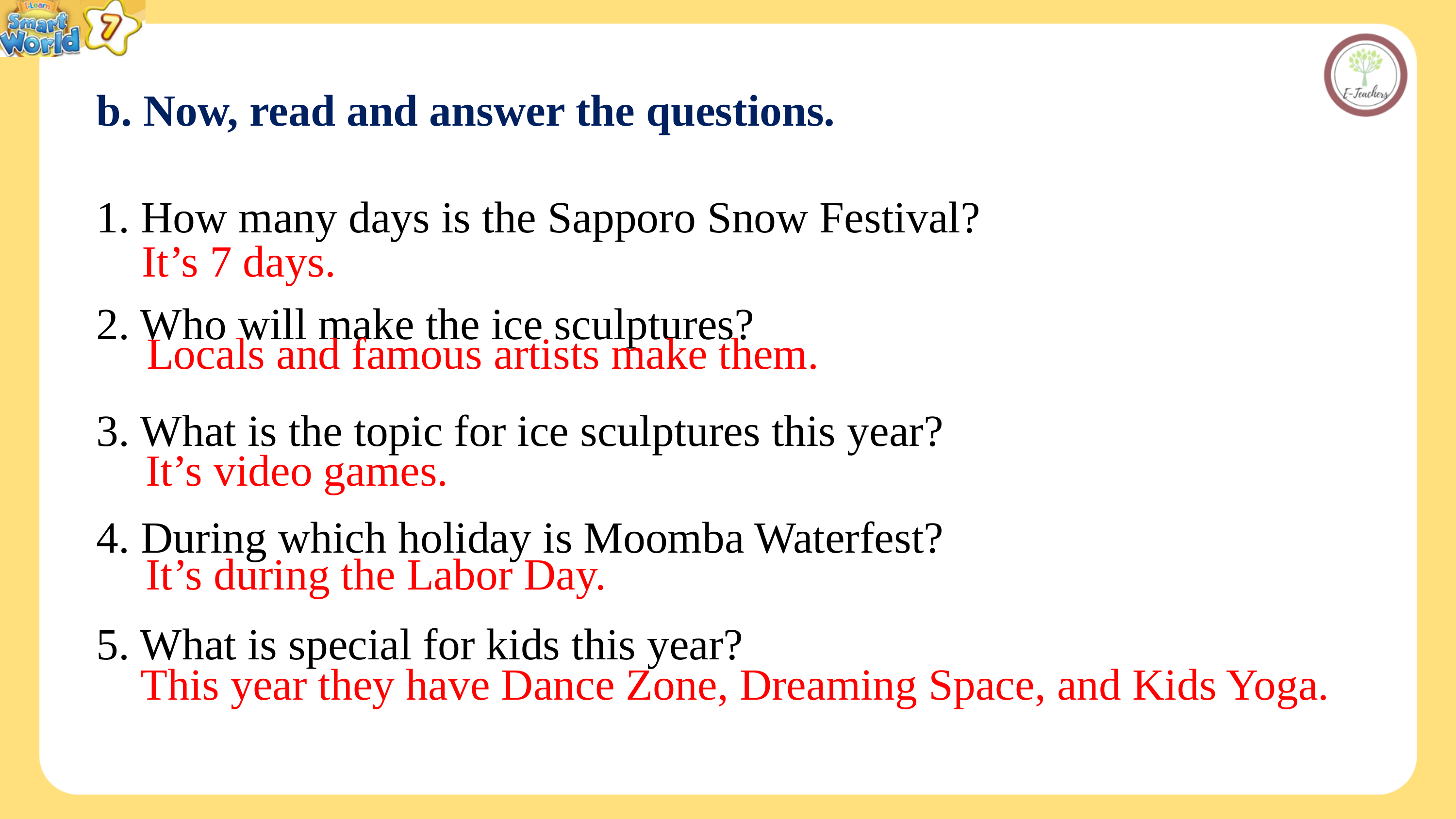

b. Now, read and answer the questions.
1. How many days is the Sapporo Snow Festival?
2. Who will make the ice sculptures?
3. What is the topic for ice sculptures this year?
4. During which holiday is Moomba Waterfest?
5. What is special for kids this year?

It’s 7 days.
Locals and famous artists make them.
It’s video games.
It’s during the Labor Day.
This year they have Dance Zone, Dreaming Space, and Kids Yoga.